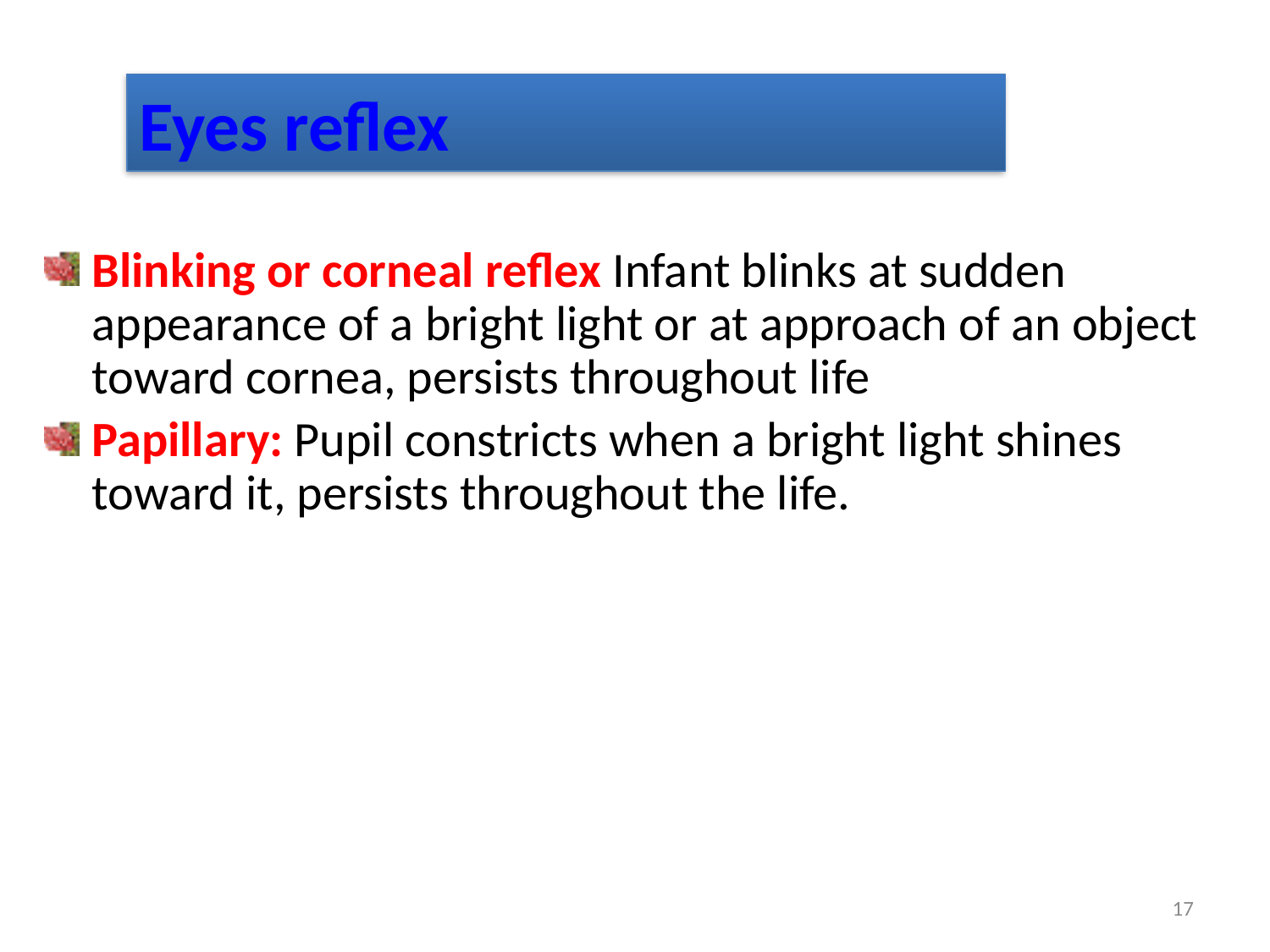

Eyes reflex

Blinking or corneal reflex Infant blinks at sudden appearance of a bright light or at approach of an object toward cornea, persists throughout life
Papillary: Pupil constricts when a bright light shines toward it, persists throughout the life.

17